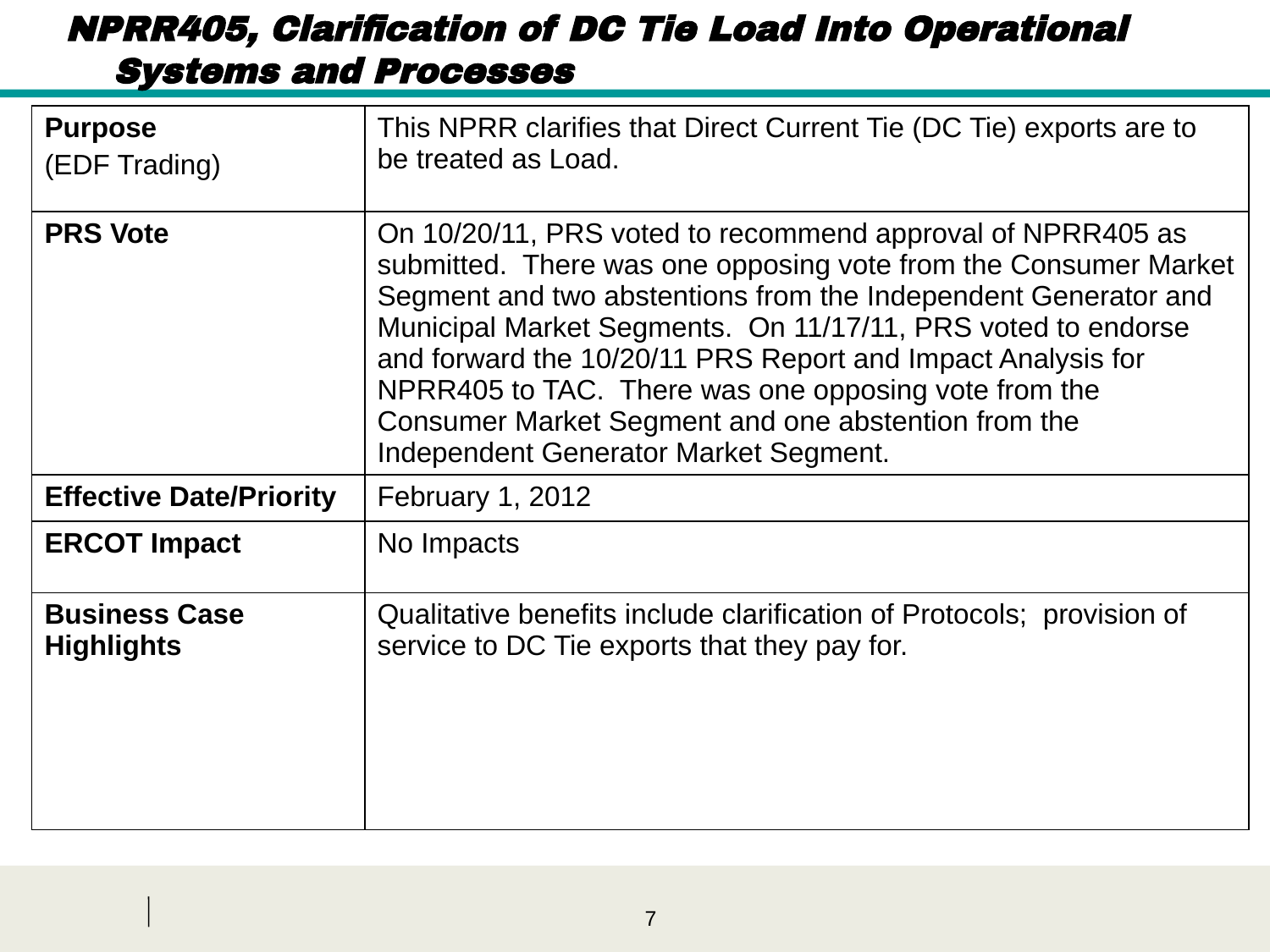

NPRR405, Clarification of DC Tie Load Into Operational Systems and Processes
| Purpose (EDF Trading) | This NPRR clarifies that Direct Current Tie (DC Tie) exports are to be treated as Load. |
| --- | --- |
| PRS Vote | On 10/20/11, PRS voted to recommend approval of NPRR405 as submitted. There was one opposing vote from the Consumer Market Segment and two abstentions from the Independent Generator and Municipal Market Segments. On 11/17/11, PRS voted to endorse and forward the 10/20/11 PRS Report and Impact Analysis for NPRR405 to TAC. There was one opposing vote from the Consumer Market Segment and one abstention from the Independent Generator Market Segment. |
| Effective Date/Priority | February 1, 2012 |
| ERCOT Impact | No Impacts |
| Business Case Highlights | Qualitative benefits include clarification of Protocols; provision of service to DC Tie exports that they pay for. |